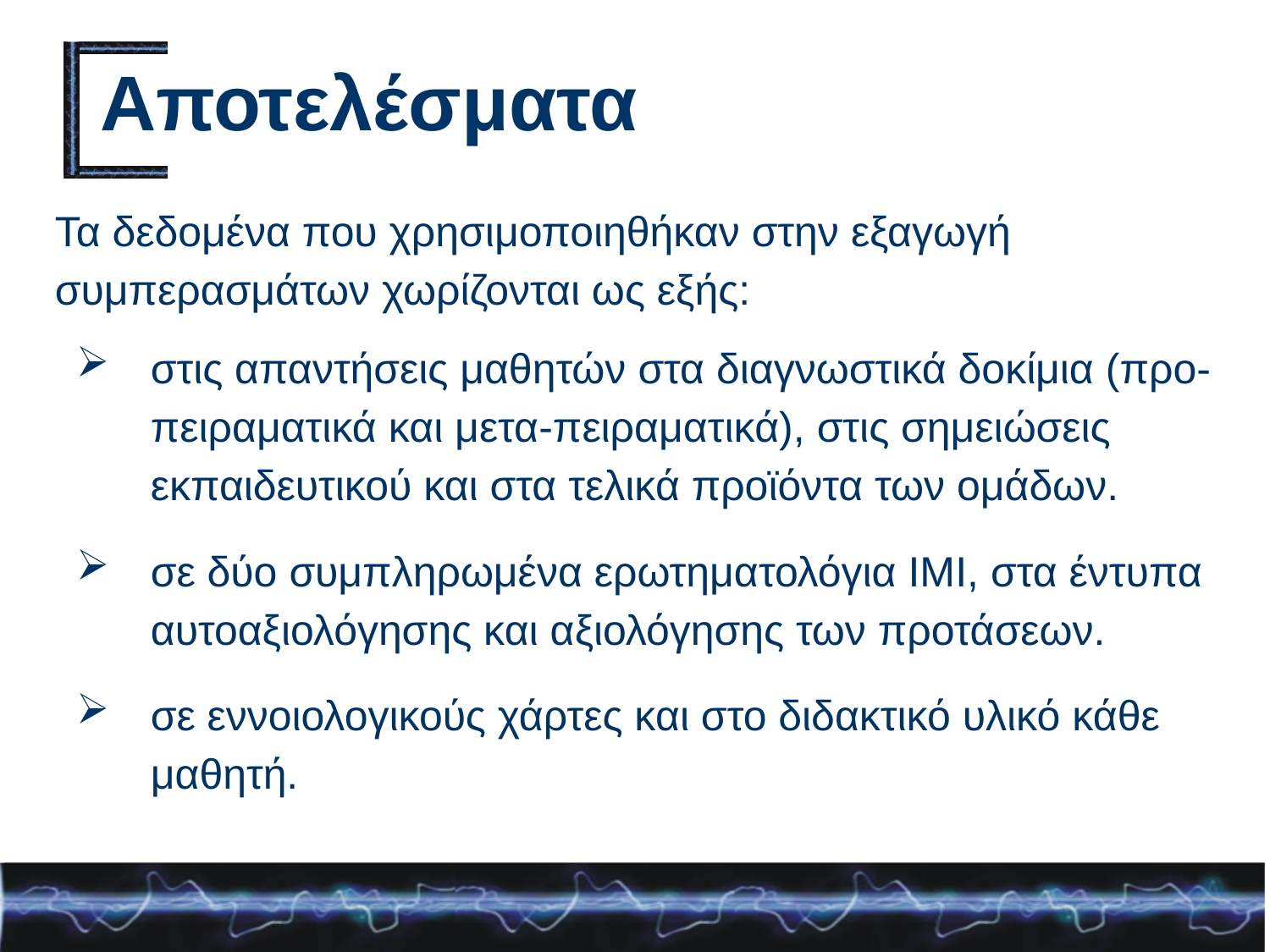

# Αποτελέσματα
Τα δεδομένα που χρησιμοποιηθήκαν στην εξαγωγή συμπερασμάτων χωρίζονται ως εξής:
στις απαντήσεις μαθητών στα διαγνωστικά δοκίμια (προ-πειραματικά και μετα-πειραματικά), στις σημειώσεις εκπαιδευτικού και στα τελικά προϊόντα των ομάδων.
σε δύο συμπληρωμένα ερωτηματολόγια ΙΜΙ, στα έντυπα αυτοαξιολόγησης και αξιολόγησης των προτάσεων.
σε εννοιολογικούς χάρτες και στο διδακτικό υλικό κάθε μαθητή.